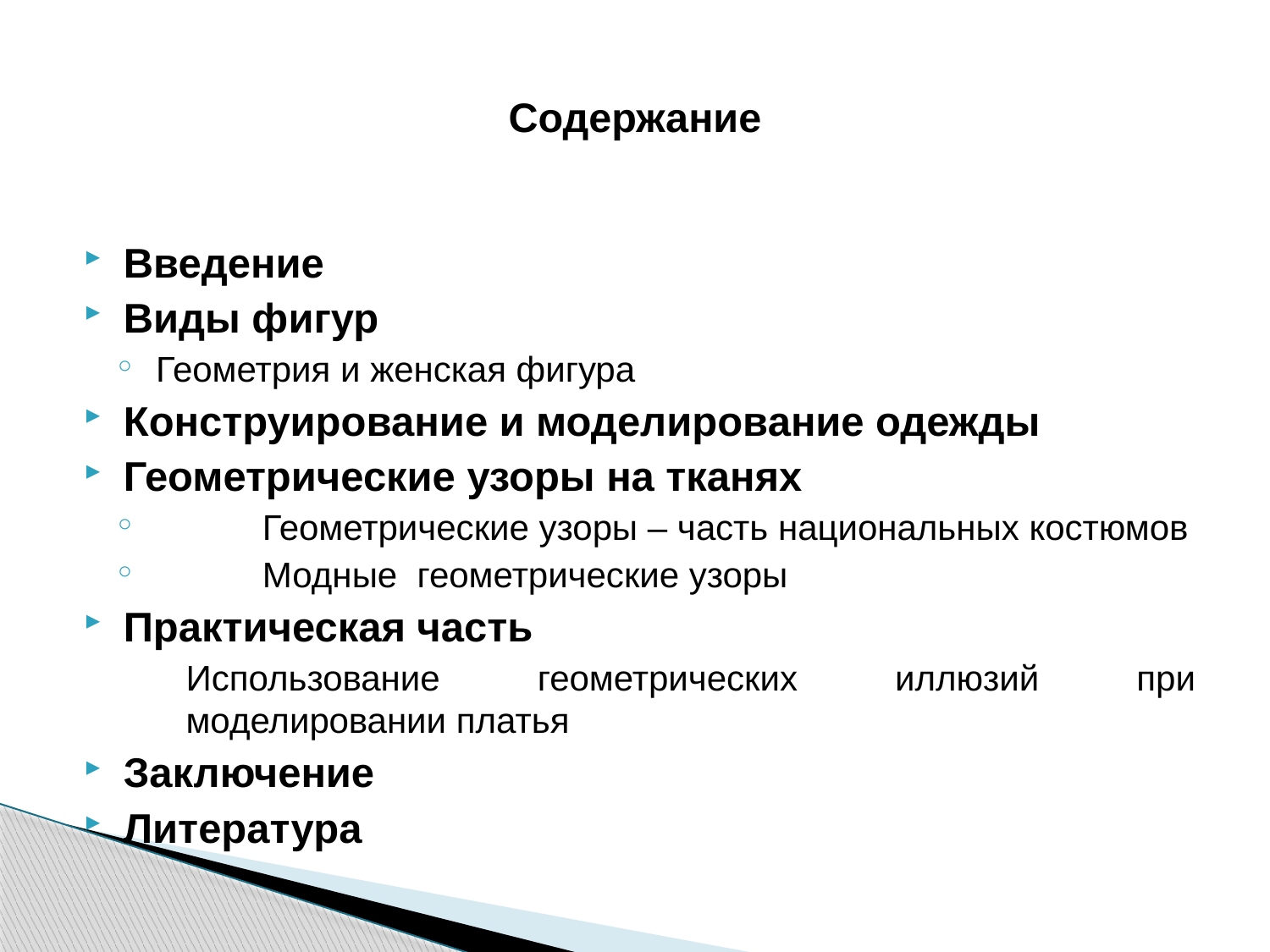

# Содержание

Введение
Виды фигур
Геометрия и женская фигура
Конструирование и моделирование одежды
Геометрические узоры на тканях
	Геометрические узоры – часть национальных костюмов
	Модные  геометрические узоры
Практическая часть
	Использование геометрических иллюзий при моделировании платья
Заключение
Литература